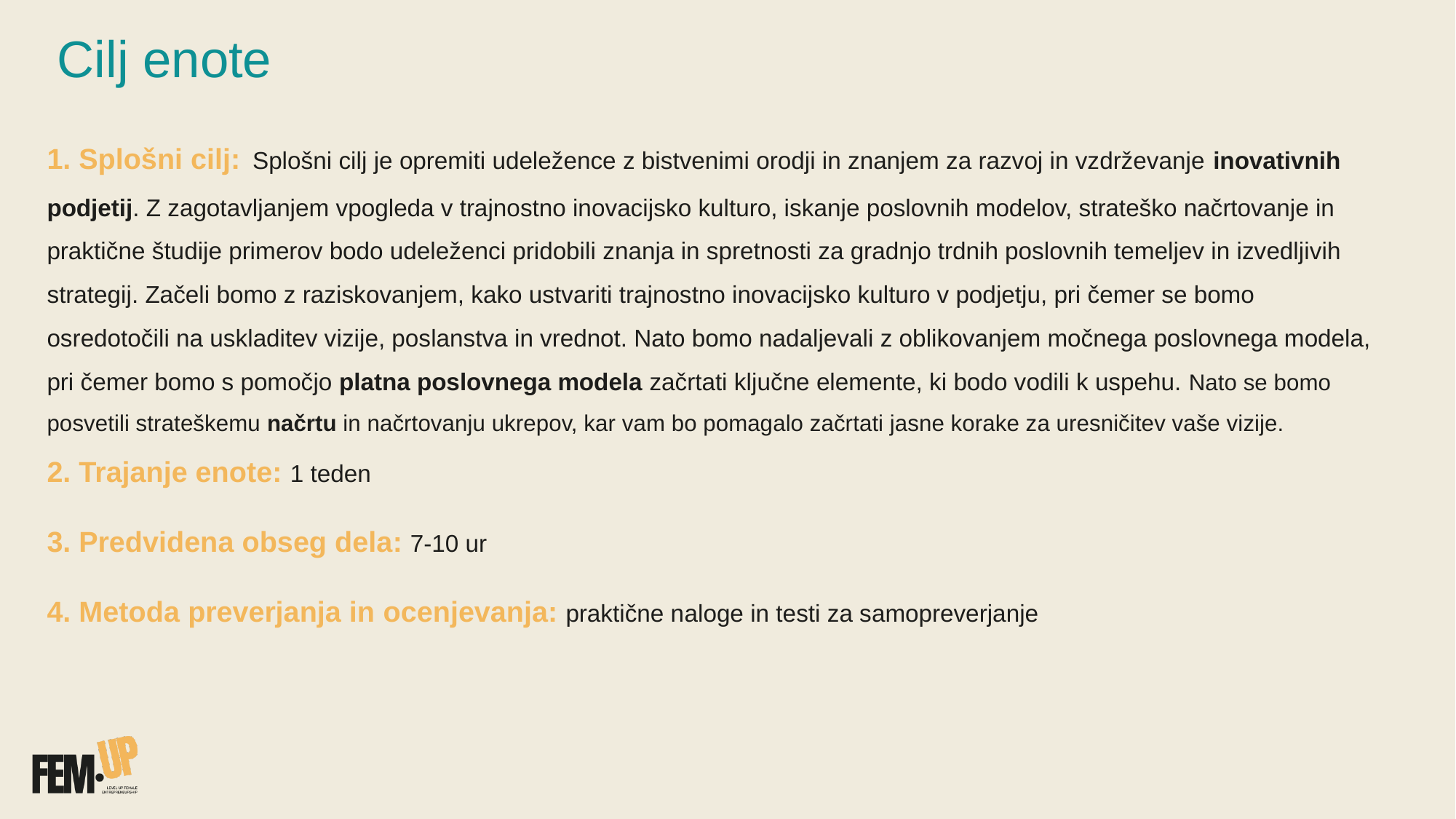

# Cilj enote
1. Splošni cilj: Splošni cilj je opremiti udeležence z bistvenimi orodji in znanjem za razvoj in vzdrževanje inovativnih podjetij. Z zagotavljanjem vpogleda v trajnostno inovacijsko kulturo, iskanje poslovnih modelov, strateško načrtovanje in praktične študije primerov bodo udeleženci pridobili znanja in spretnosti za gradnjo trdnih poslovnih temeljev in izvedljivih strategij. Začeli bomo z raziskovanjem, kako ustvariti trajnostno inovacijsko kulturo v podjetju, pri čemer se bomo osredotočili na uskladitev vizije, poslanstva in vrednot. Nato bomo nadaljevali z oblikovanjem močnega poslovnega modela, pri čemer bomo s pomočjo platna poslovnega modela začrtati ključne elemente, ki bodo vodili k uspehu. Nato se bomo posvetili strateškemu načrtu in načrtovanju ukrepov, kar vam bo pomagalo začrtati jasne korake za uresničitev vaše vizije.
2. Trajanje enote: 1 teden
3. Predvidena obseg dela: 7-10 ur
4. Metoda preverjanja in ocenjevanja: praktične naloge in testi za samopreverjanje